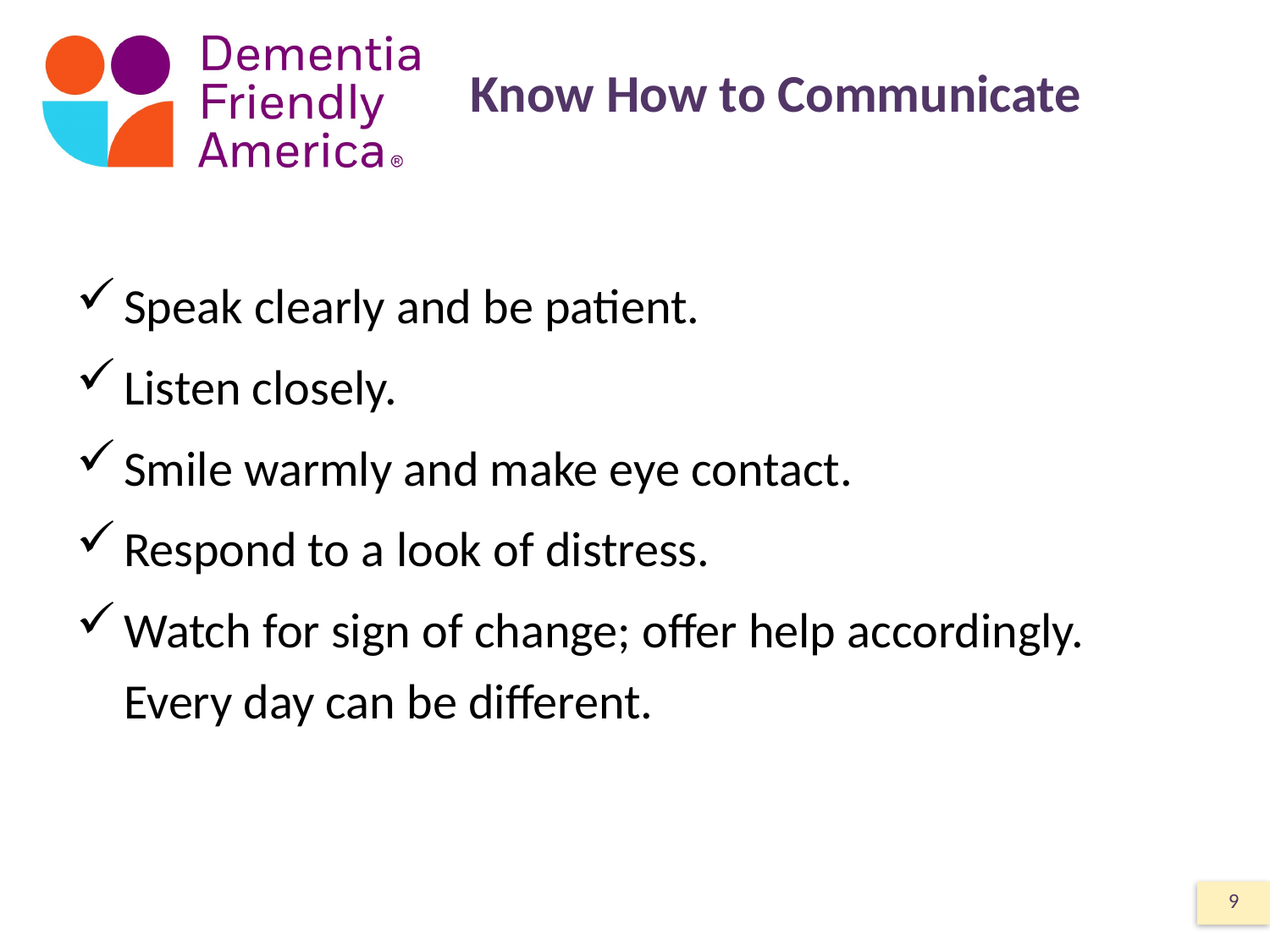

# Know How to Communicate
Speak clearly and be patient.
Listen closely.
Smile warmly and make eye contact.
Respond to a look of distress.
Watch for sign of change; offer help accordingly. Every day can be different.